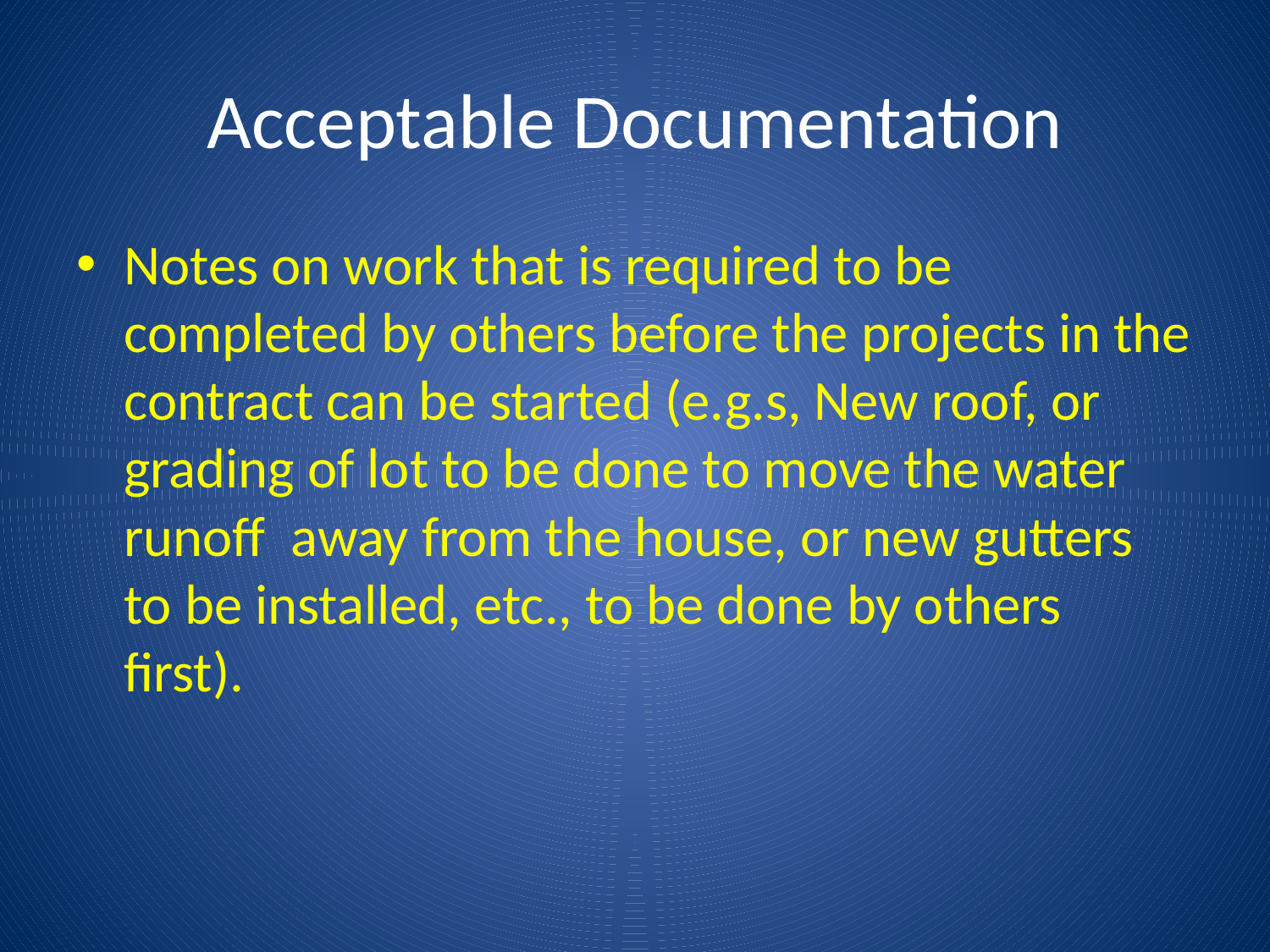

# Acceptable Documentation
Notes on work that is required to be completed by others before the projects in the contract can be started (e.g.s, New roof, or grading of lot to be done to move the water runoff  away from the house, or new gutters to be installed, etc., to be done by others first).